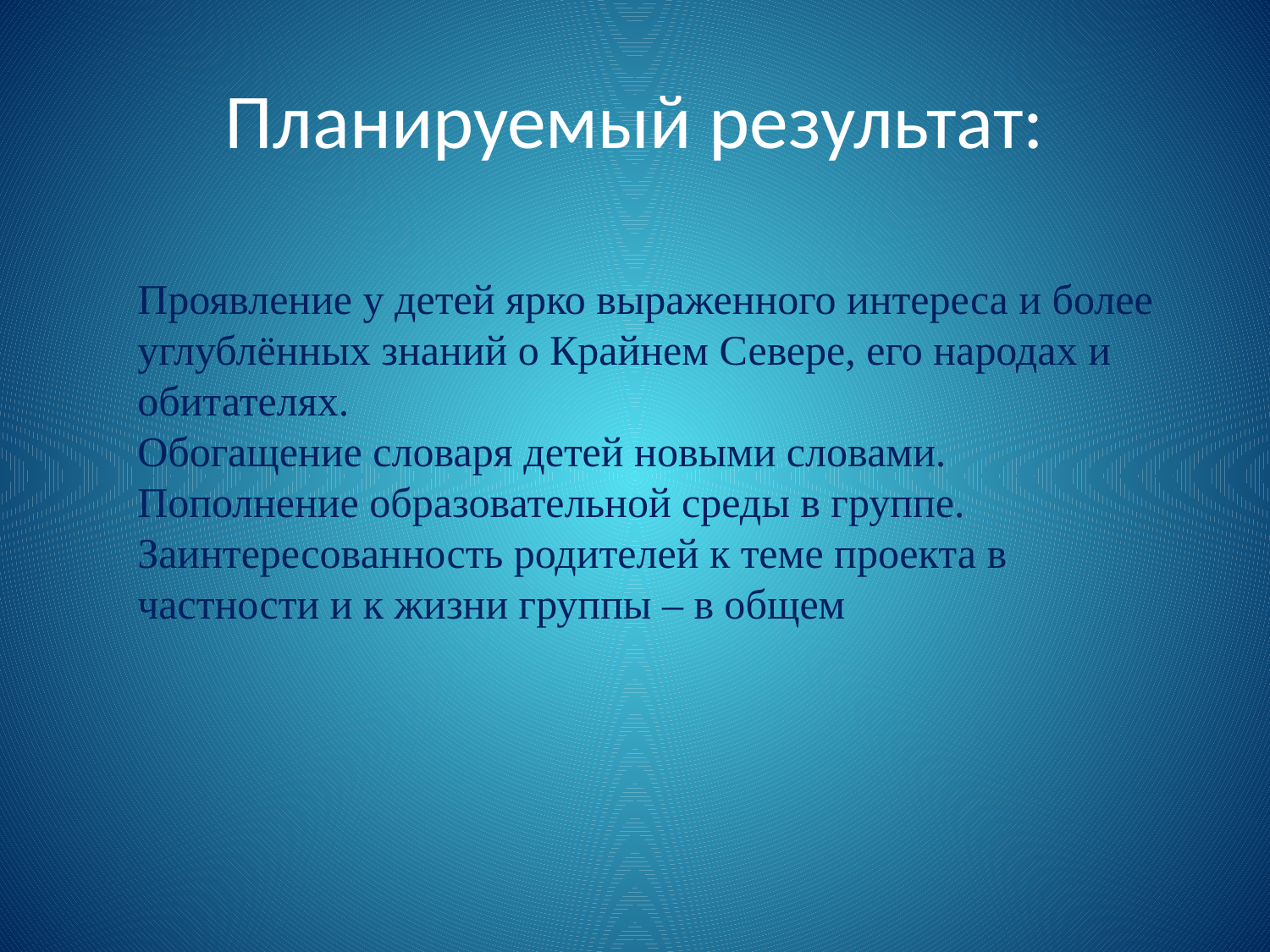

# Планируемый результат:
Проявление у детей ярко выраженного интереса и более углублённых знаний о Крайнем Севере, его народах и обитателях.
Обогащение словаря детей новыми словами.
Пополнение образовательной среды в группе.
Заинтересованность родителей к теме проекта в частности и к жизни группы – в общем